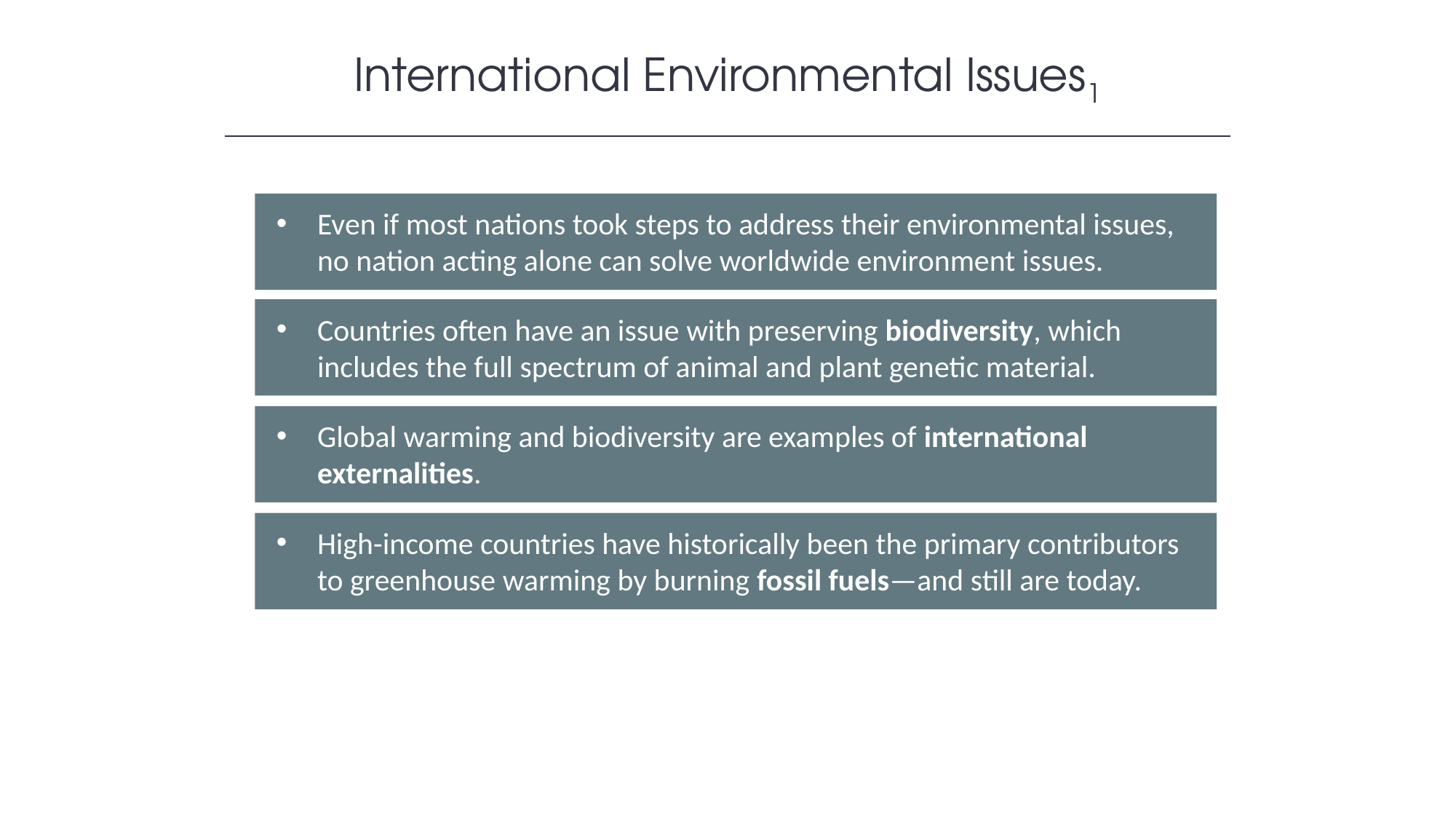

International Environmental Issues1

Even if most nations took steps to address their environmental issues, no nation acting alone can solve worldwide environment issues.

Countries often have an issue with preserving biodiversity, which includes the full spectrum of animal and plant genetic material.

Global warming and biodiversity are examples of international externalities.

High-income countries have historically been the primary contributors to greenhouse warming by burning fossil fuels—and still are today.